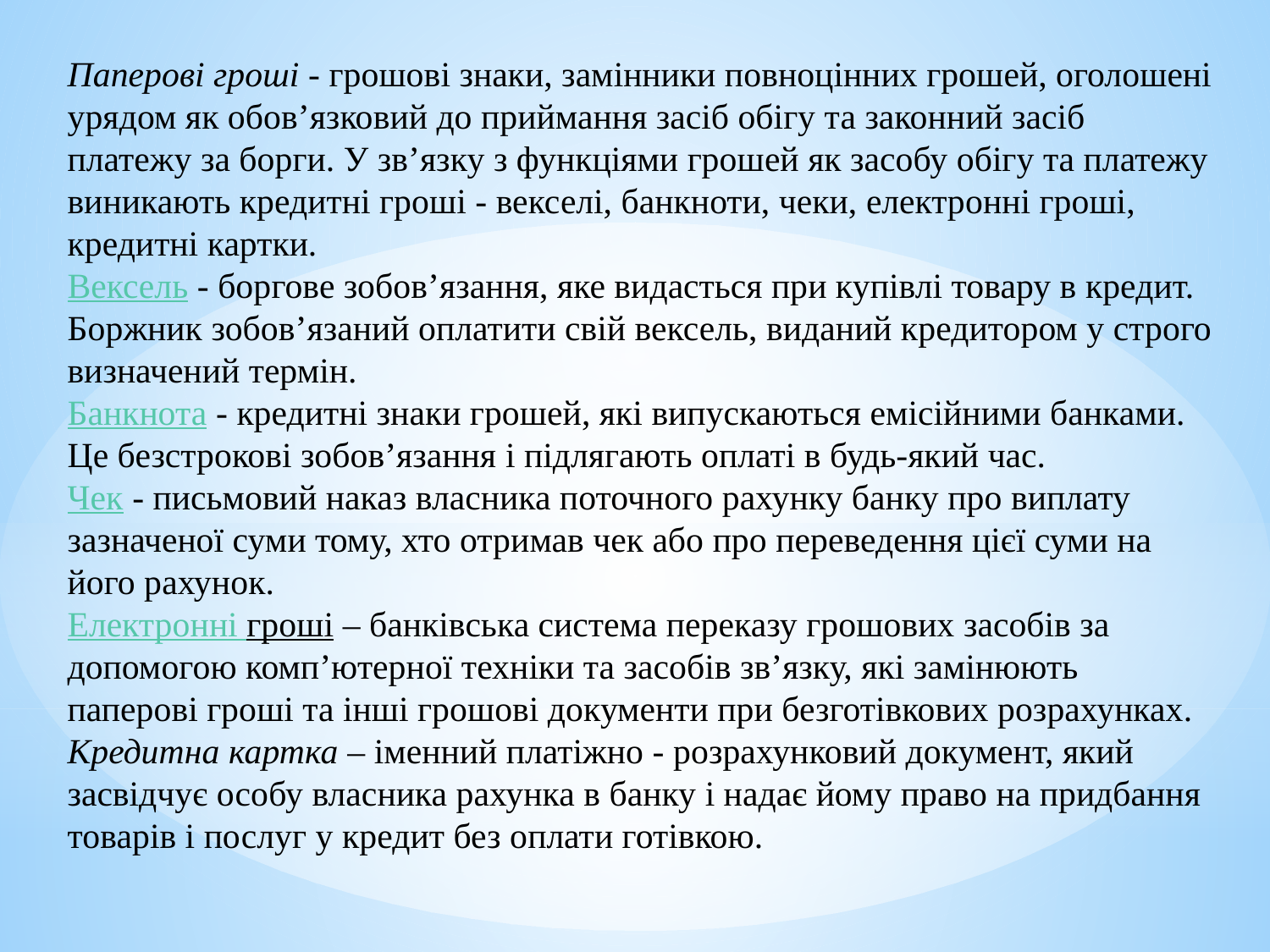

Паперові гроші - грошові знаки, замінники повноцінних грошей, оголошені урядом як обов’язковий до приймання засіб обігу та законний засіб платежу за борги. У зв’язку з функціями грошей як засобу обігу та платежу виникають кредитні гроші - векселі, банкноти, чеки, електронні гроші, кредитні картки.
Вексель - боргове зобов’язання, яке видасться при купівлі товару в кредит. Боржник зобов’язаний оплатити свій вексель, виданий кредитором у строго визначений термін.
Банкнота - кредитні знаки грошей, які випускаються емiсiйними банками. Це безстрокові зобов’язання i підлягають оплаті в будь-який час.
Чек - письмовий наказ власника поточного рахунку банку про виплату зазначеної суми тому, хто отримав чек або про переведення цієї суми на його рахунок.
Електронні гроші – банківська система переказу грошових засобів за допомогою комп’ютерної техніки та засобів зв’язку, які замінюють паперові гроші та інші грошові документи при безготівкових розрахунках.
Кредитна картка – іменний платіжно - розрахунковий документ, який засвідчує особу власника рахунка в банку і надає йому право на придбання товарів і послуг у кредит без оплати готівкою.